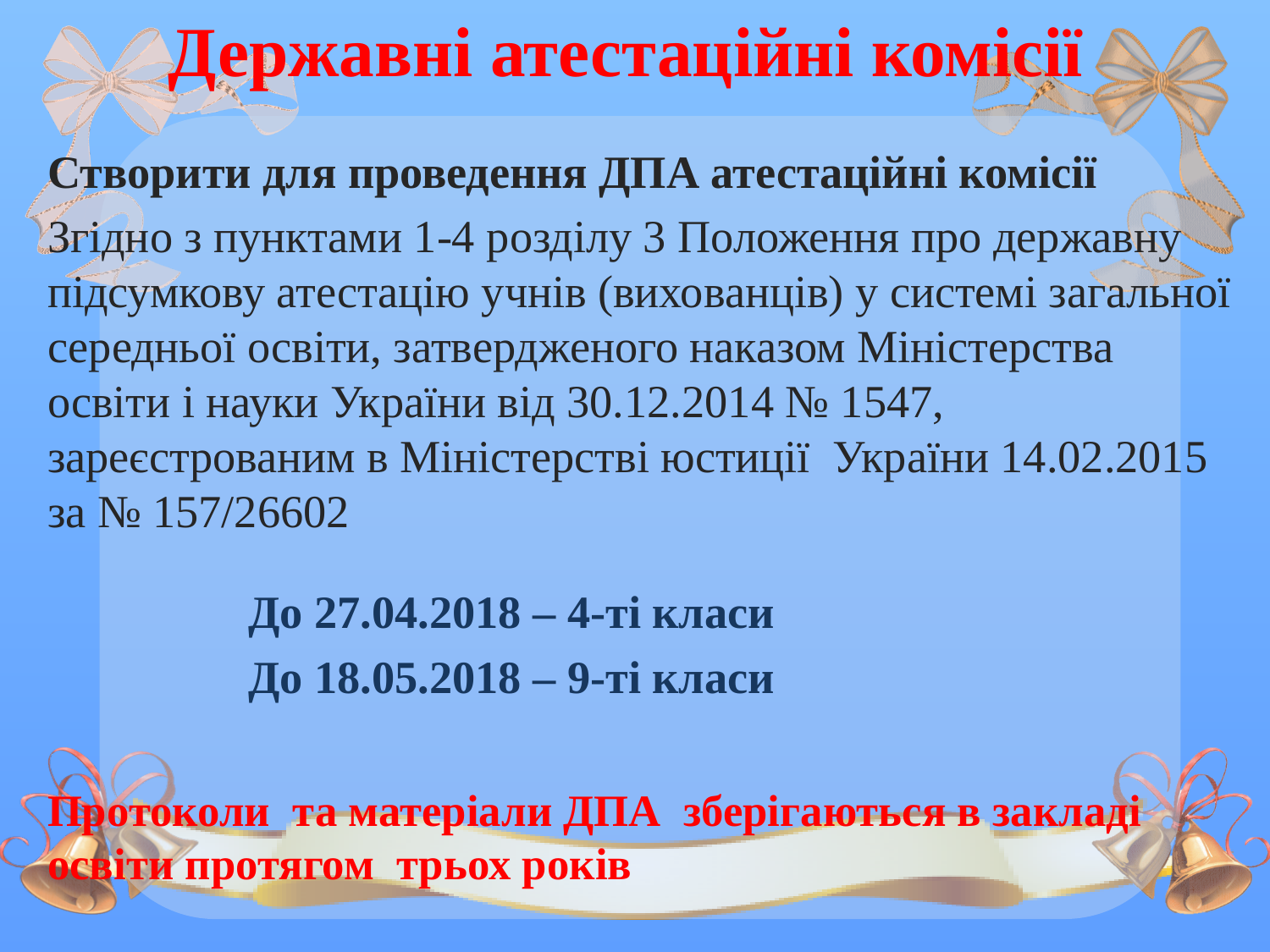

# Державні атестаційні комісії
Створити для проведення ДПА атестаційні комісії
Згідно з пунктами 1-4 розділу 3 Положення про державну підсумкову атестацію учнів (вихованців) у системі загальної середньої освіти, затвердженого наказом Міністерства освіти і науки України від 30.12.2014 № 1547, зареєстрованим в Міністерстві юстиції  України 14.02.2015 за № 157/26602

     	 	До 27.04.2018 – 4-ті класи
            	До 18.05.2018 – 9-ті класи

Протоколи  та матеріали ДПА  зберігаються в закладі освіти протягом  трьох років